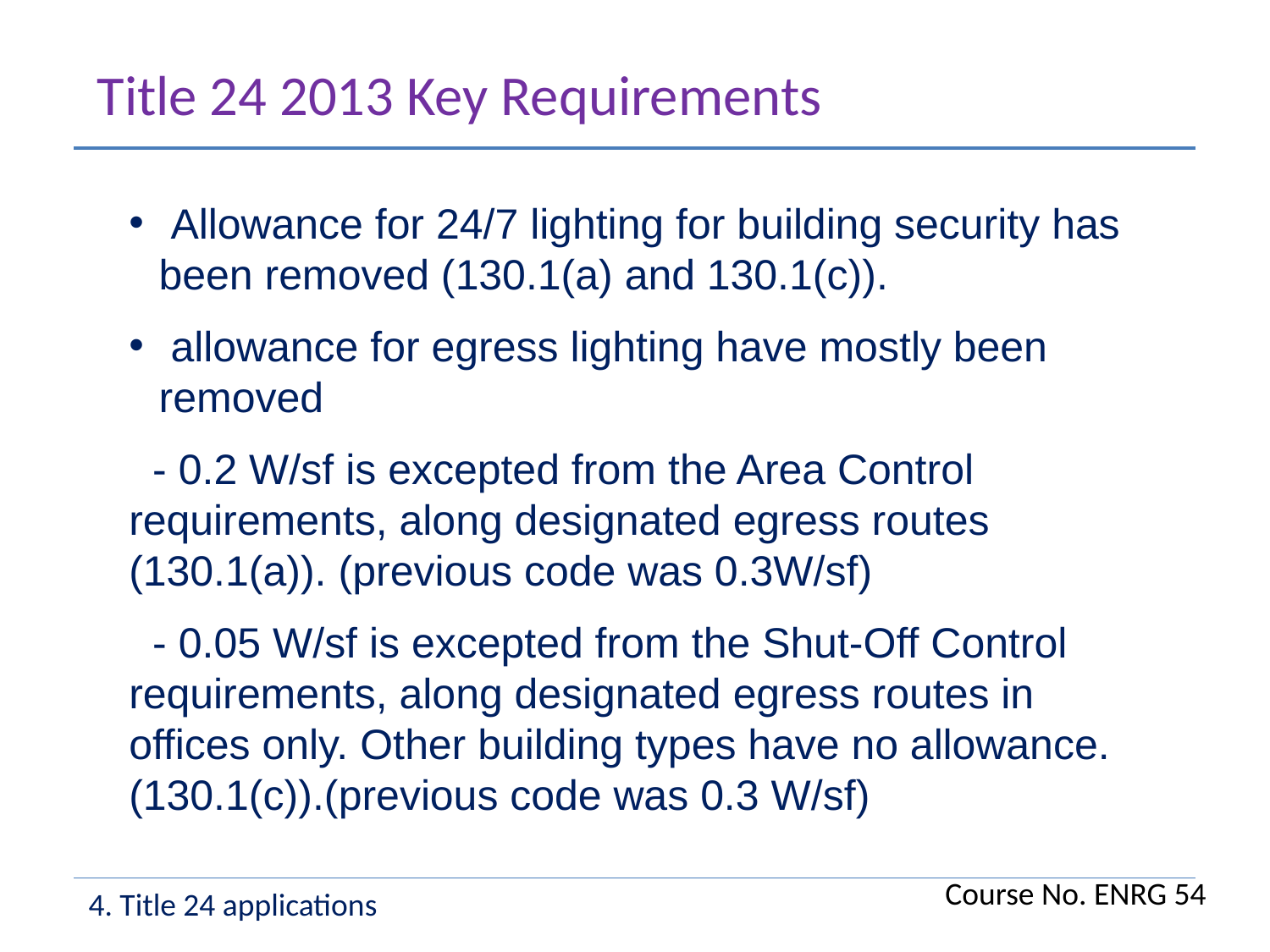

Title 24 2013 Key Requirements
 Allowance for 24/7 lighting for building security has been removed (130.1(a) and 130.1(c)).
 allowance for egress lighting have mostly been removed
  - 0.2 W/sf is excepted from the Area Control requirements, along designated egress routes (130.1(a)). (previous code was 0.3W/sf)
  - 0.05 W/sf is excepted from the Shut-Off Control requirements, along designated egress routes in offices only. Other building types have no allowance. (130.1(c)).(previous code was 0.3 W/sf)
Course No. ENRG 54
4. Title 24 applications